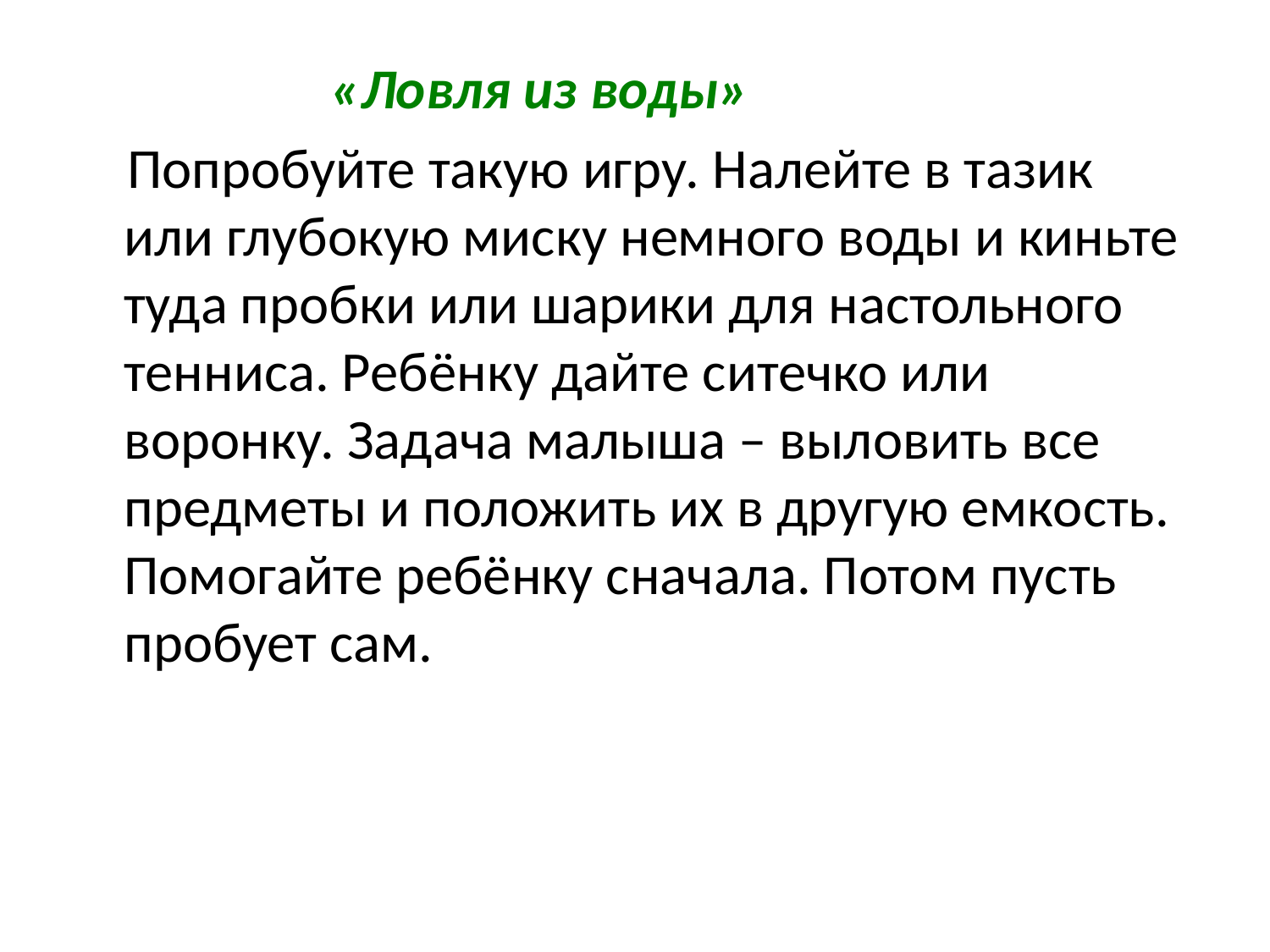

«Ловля из воды»
    Попробуйте такую игру. Налейте в тазик или глубокую миску немного воды и киньте туда пробки или шарики для настольного тенниса. Ребёнку дайте ситечко или воронку. Задача малыша – выловить все предметы и положить их в другую емкость. Помогайте ребёнку сначала. Потом пусть пробует сам.